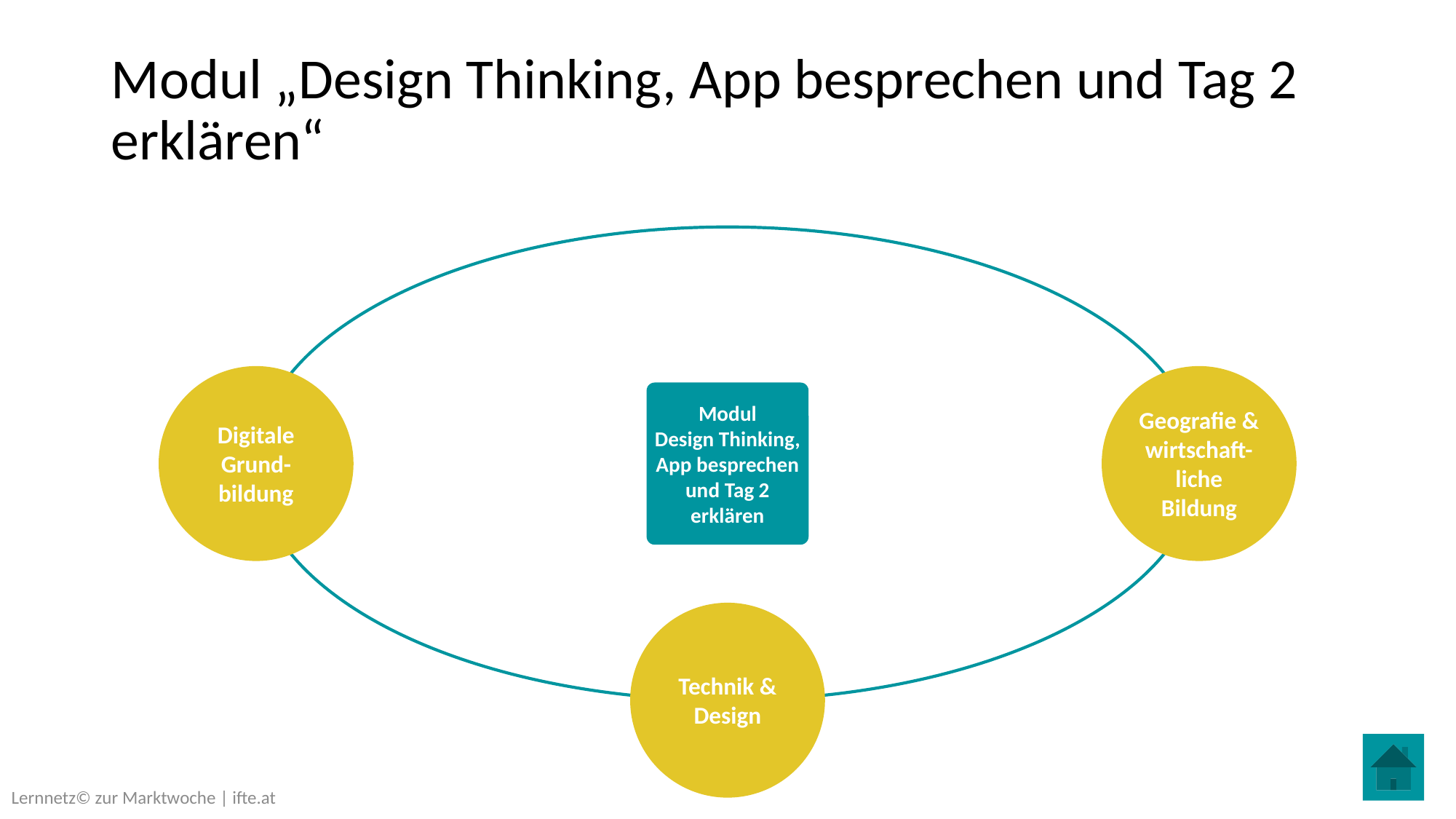

# Modul „Design Thinking, App besprechen und Tag 2 erklären“

Digitale Grund-bildung
Geografie & wirtschaft-liche Bildung
Modul
Design Thinking, App besprechen und Tag 2 erklären
Technik & Design

Lernnetz© zur Marktwoche | ifte.at